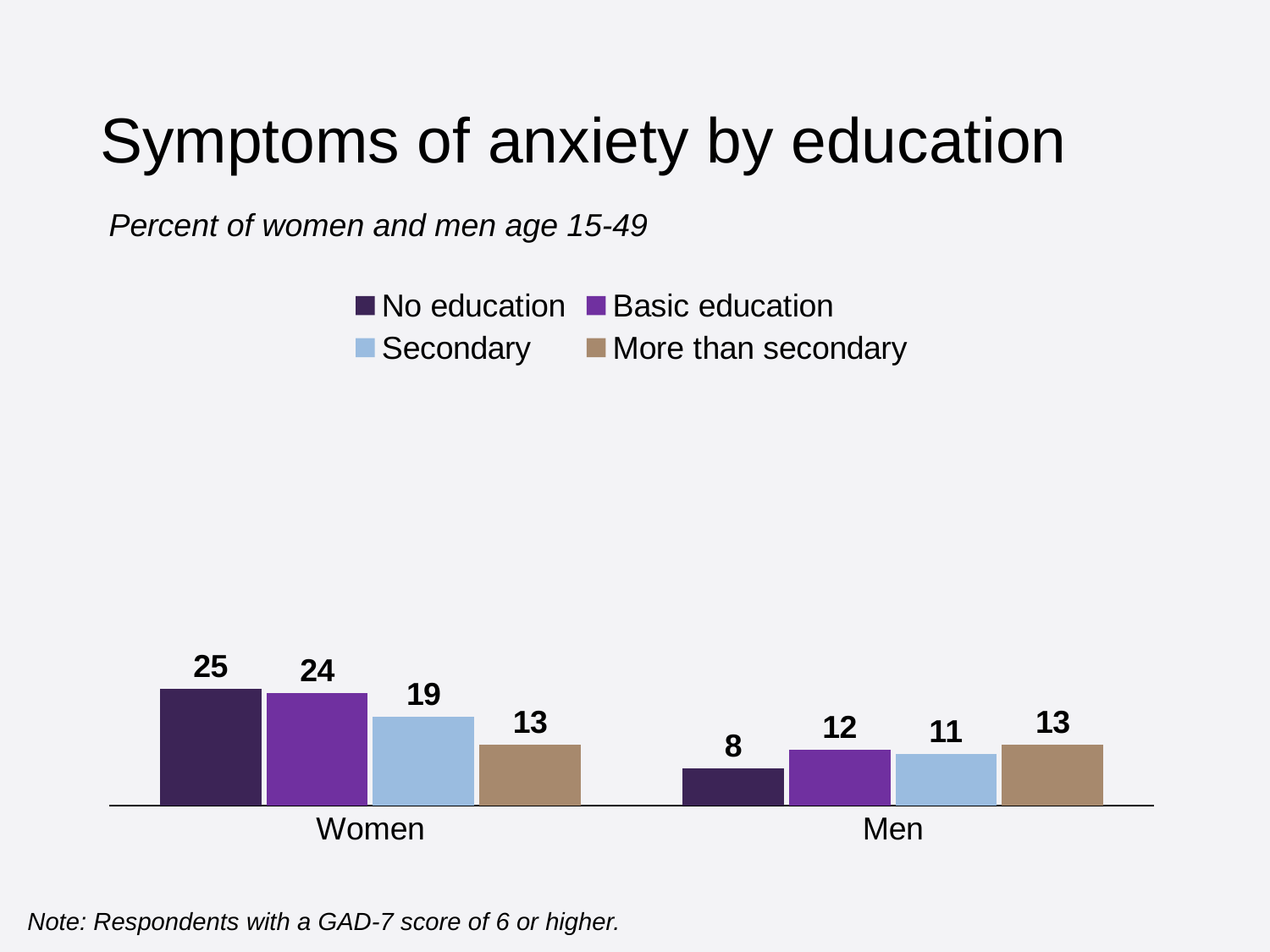

# Symptoms of anxiety by education
Percent of women and men age 15-49

### Chart

| Category | No education | Basic education | Secondary | More than secondary |
|---|---|---|---|---|
| Women | 25.0 | 24.0 | 19.0 | 13.0 |
| Men | 8.0 | 12.0 | 11.0 | 13.0 |
Note: Respondents with a GAD-7 score of 6 or higher.